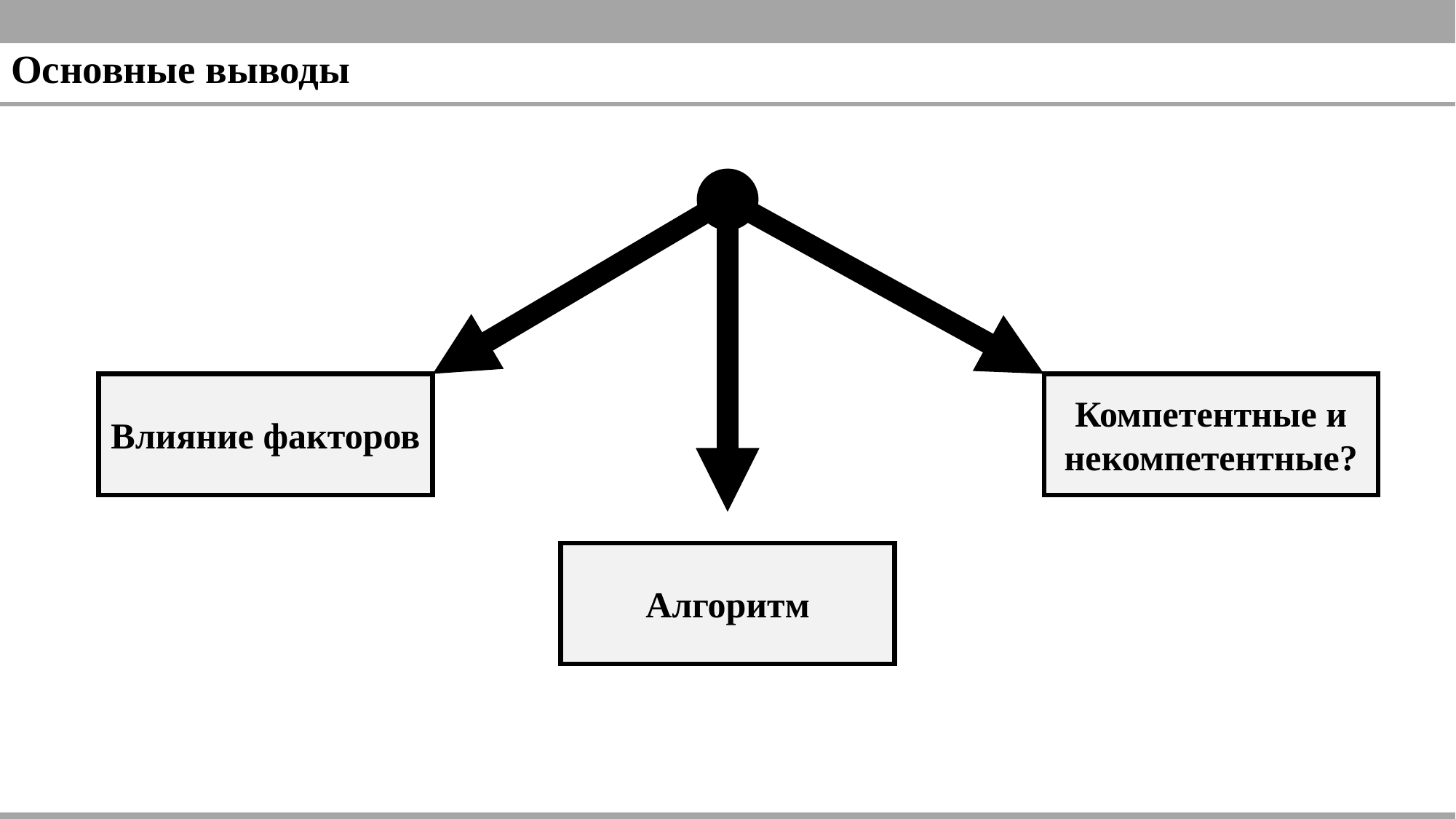

# Основные выводы

Влияние факторов
Компетентные и некомпетентные?
Алгоритм